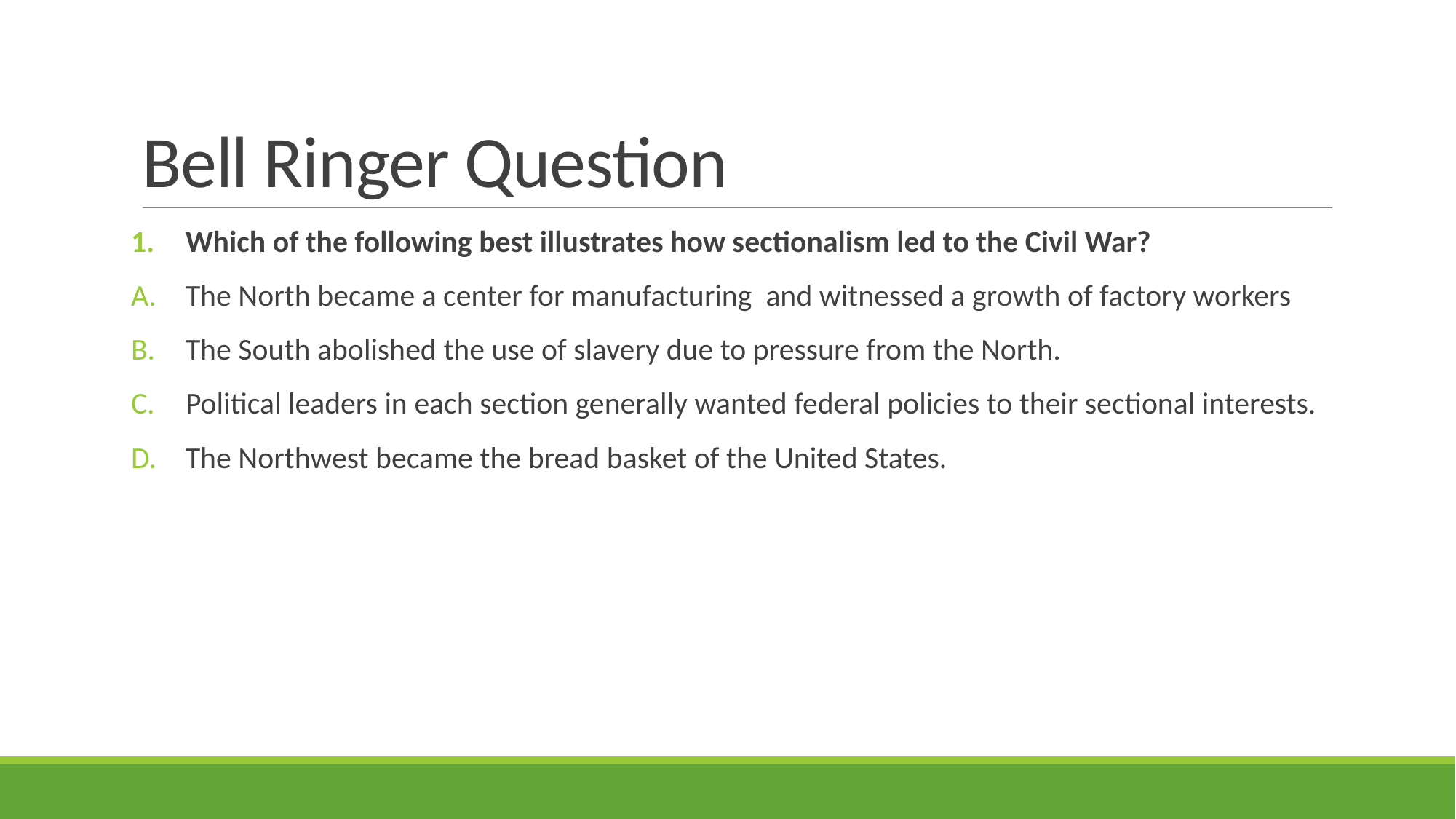

# Bell Ringer Question
Which of the following best illustrates how sectionalism led to the Civil War?
The North became a center for manufacturing  and witnessed a growth of factory workers
The South abolished the use of slavery due to pressure from the North.
Political leaders in each section generally wanted federal policies to their sectional interests.
The Northwest became the bread basket of the United States.